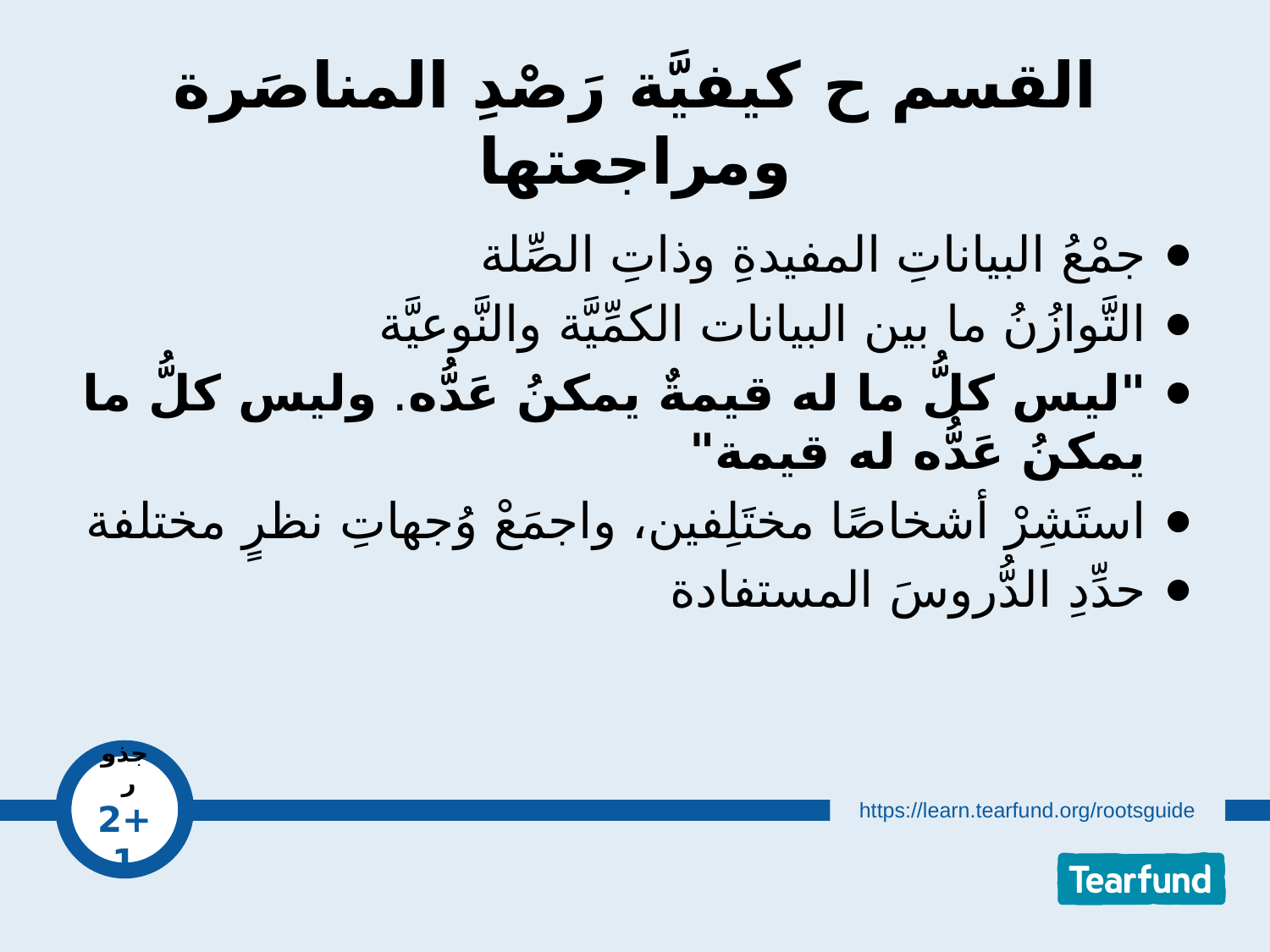

# القسم ح كيفيَّة رَصْدِ المناصَرة ومراجعتها
جمْعُ البياناتِ المفيدةِ وذاتِ الصِّلة
التَّوازُنُ ما بين البيانات الكمِّيَّة والنَّوعيَّة
"ليس كلُّ ما له قيمةٌ يمكنُ عَدُّه. وليس كلُّ ما يمكنُ عَدُّه له قيمة"
استَشِرْ أشخاصًا مختَلِفين، واجمَعْ وُجهاتِ نظرٍ مختلفة
حدِّدِ الدُّروسَ المستفادة